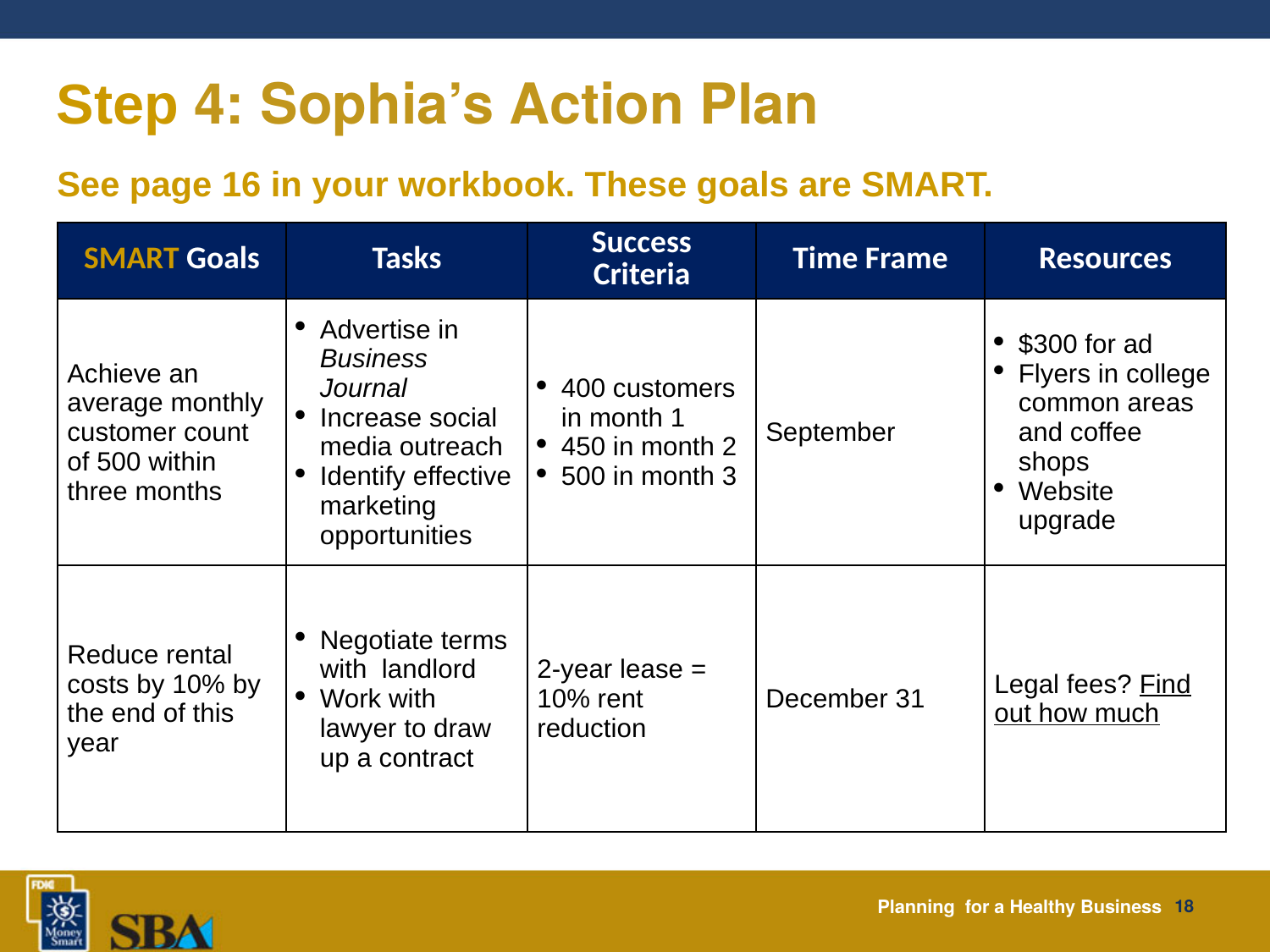

# Step 4: Sophia’s Action Plan
See page 16 in your workbook. These goals are SMART.
| SMART Goals | Tasks | Success Criteria | Time Frame | Resources |
| --- | --- | --- | --- | --- |
| Achieve an average monthly customer count of 500 within three months | Advertise in Business Journal Increase social media outreach Identify effective marketing opportunities | 400 customers in month 1 450 in month 2 500 in month 3 | September | $300 for ad Flyers in college common areas and coffee shops Website upgrade |
| Reduce rental costs by 10% by the end of this year | Negotiate terms with landlord Work with lawyer to draw up a contract | 2-year lease = 10% rent reduction | December 31 | Legal fees? Find out how much |